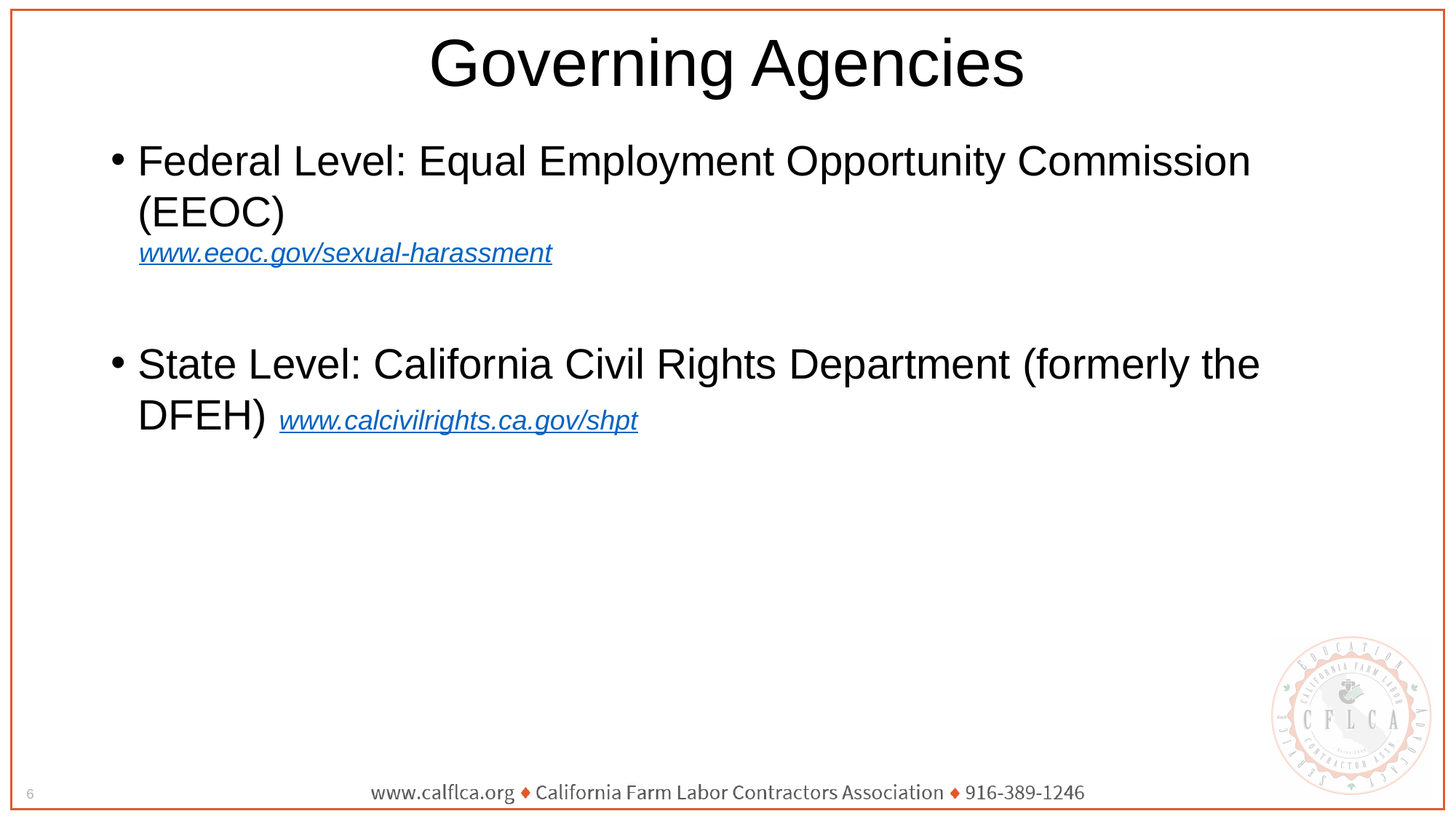

Governing Agencies
Federal Level: Equal Employment Opportunity Commission (EEOC)
www.eeoc.gov/sexual-harassment

State Level: California Civil Rights Department (formerly the DFEH) www.calcivilrights.ca.gov/shpt

6